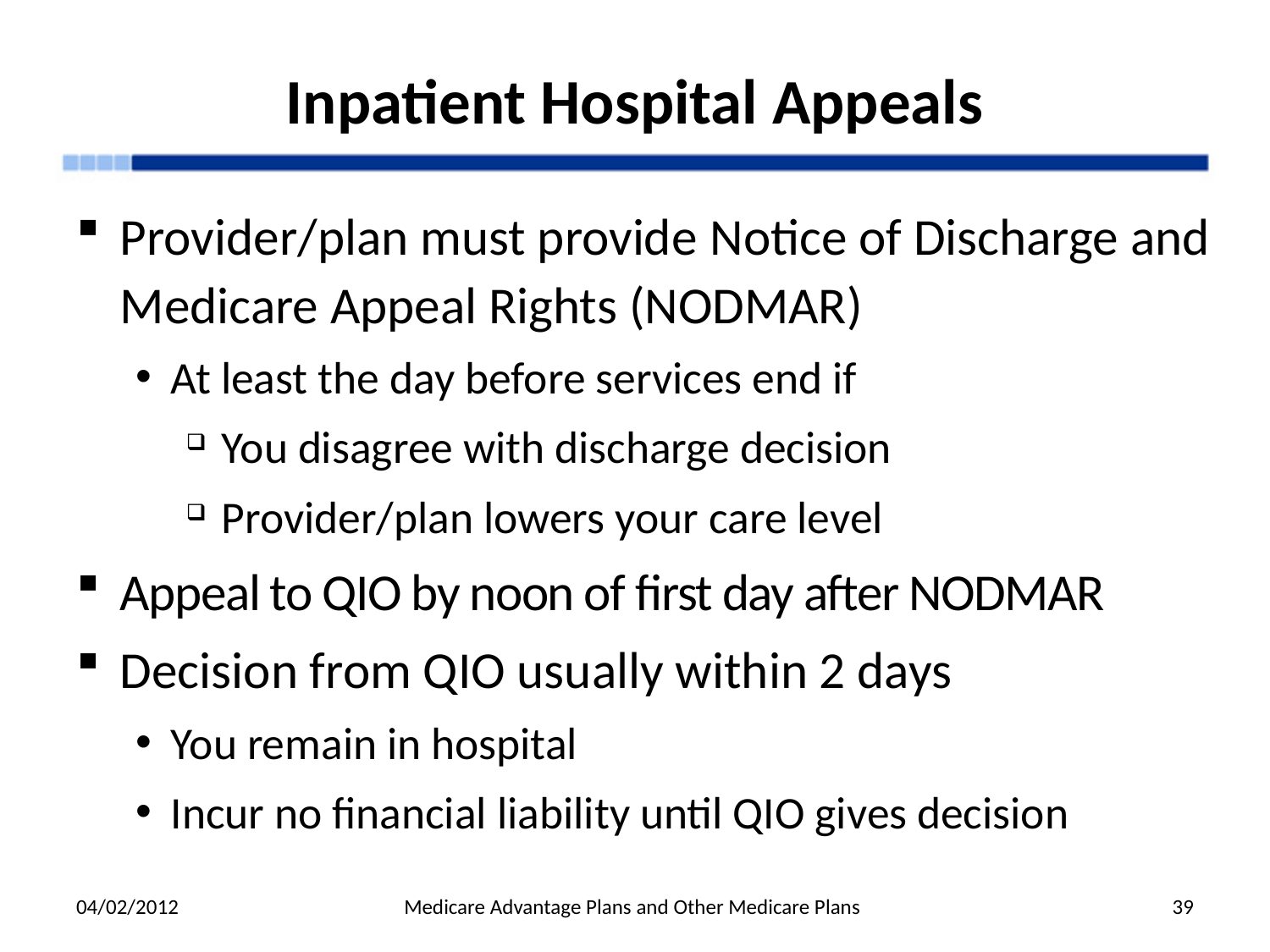

# Inpatient Hospital Appeals
Provider/plan must provide Notice of Discharge and Medicare Appeal Rights (NODMAR)
At least the day before services end if
You disagree with discharge decision
Provider/plan lowers your care level
Appeal to QIO by noon of first day after NODMAR
Decision from QIO usually within 2 days
You remain in hospital
Incur no financial liability until QIO gives decision
04/02/2012
Medicare Advantage Plans and Other Medicare Plans
39